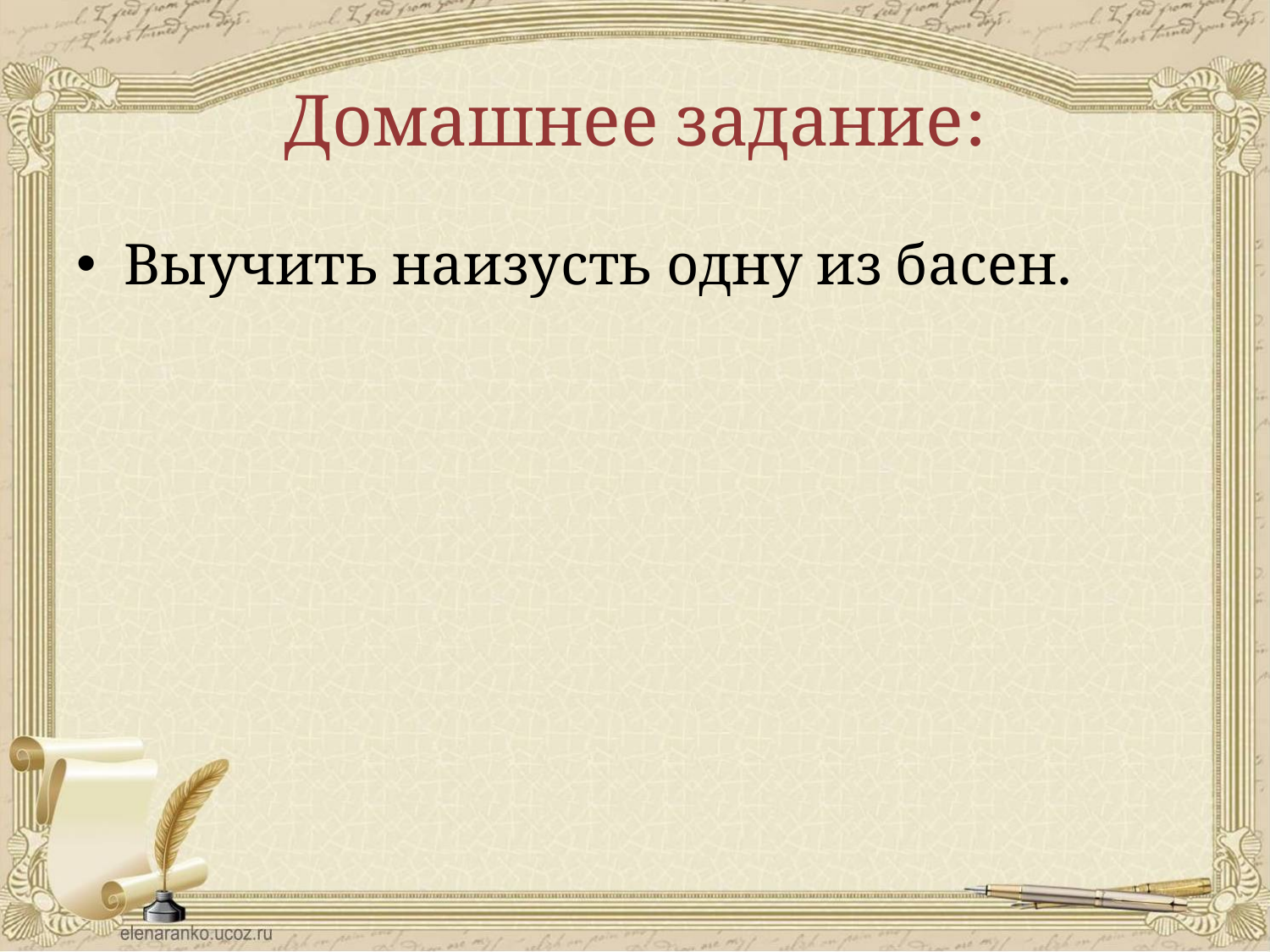

# Домашнее задание:
Выучить наизусть одну из басен.